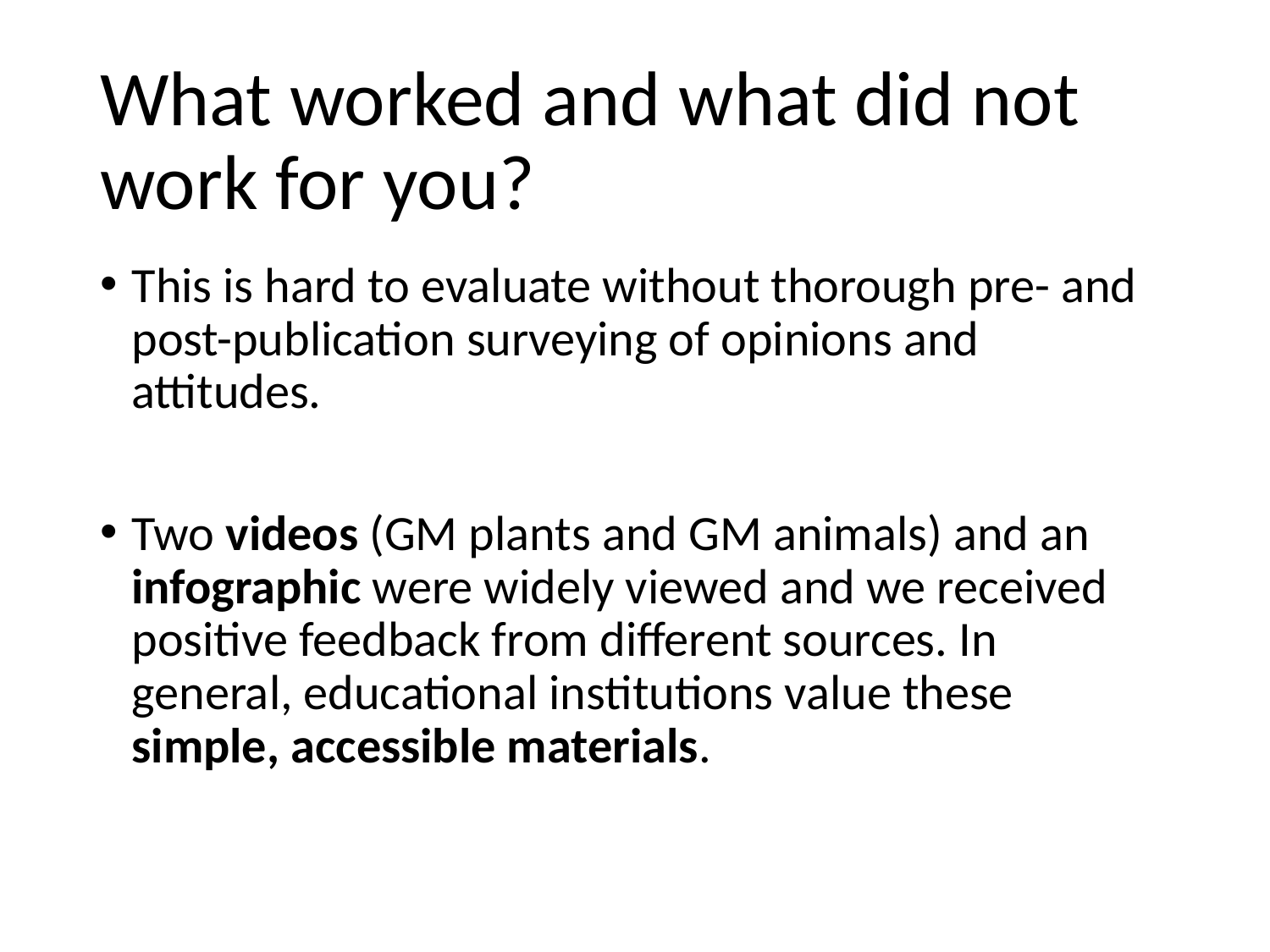

# What worked and what did not work for you?
This is hard to evaluate without thorough pre- and post-publication surveying of opinions and attitudes.

Two videos (GM plants and GM animals) and an infographic were widely viewed and we received positive feedback from different sources. In general, educational institutions value these simple, accessible materials.